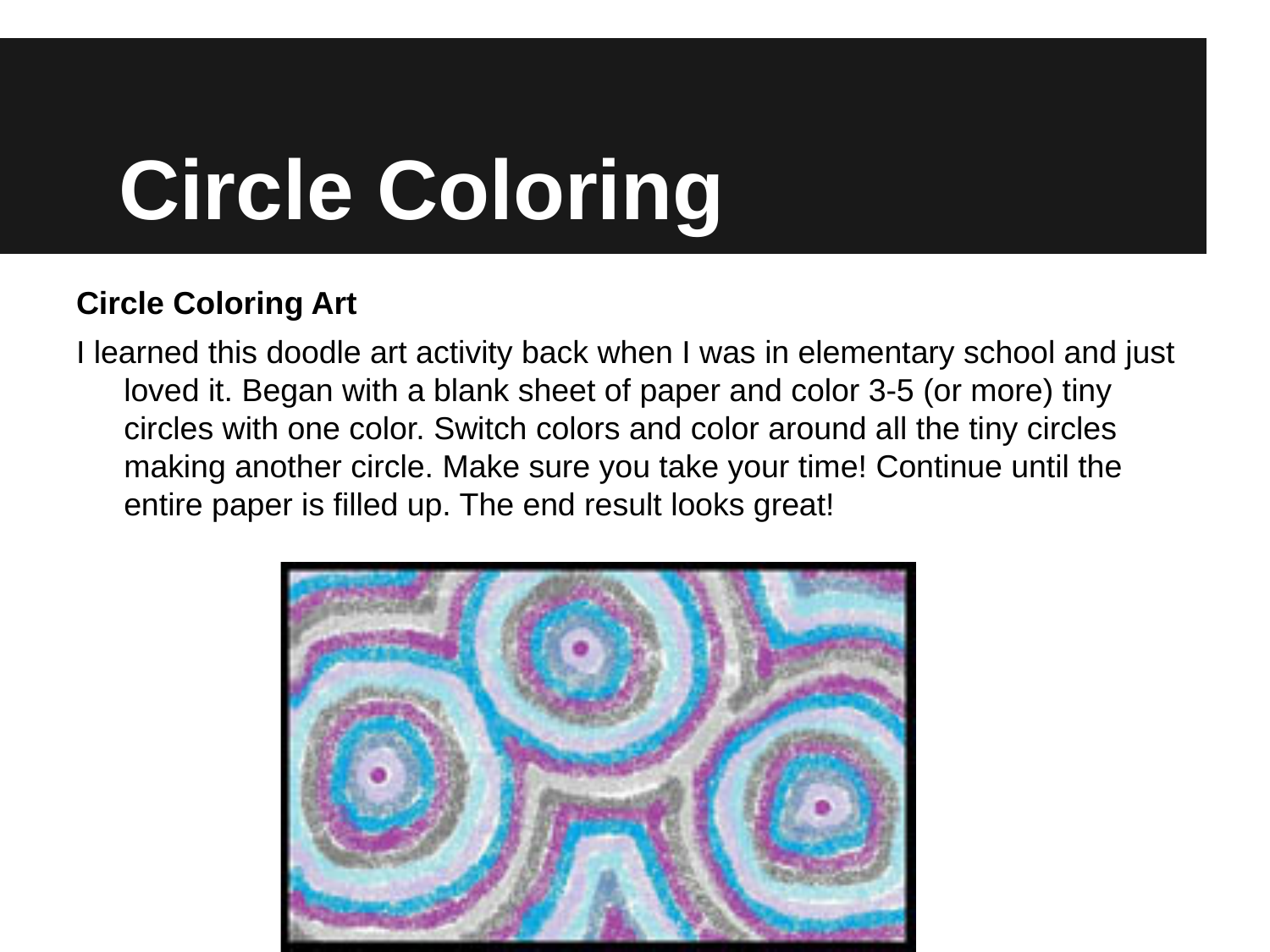

# Circle Coloring
Circle Coloring Art
I learned this doodle art activity back when I was in elementary school and just loved it. Began with a blank sheet of paper and color 3-5 (or more) tiny circles with one color. Switch colors and color around all the tiny circles making another circle. Make sure you take your time! Continue until the entire paper is filled up. The end result looks great!